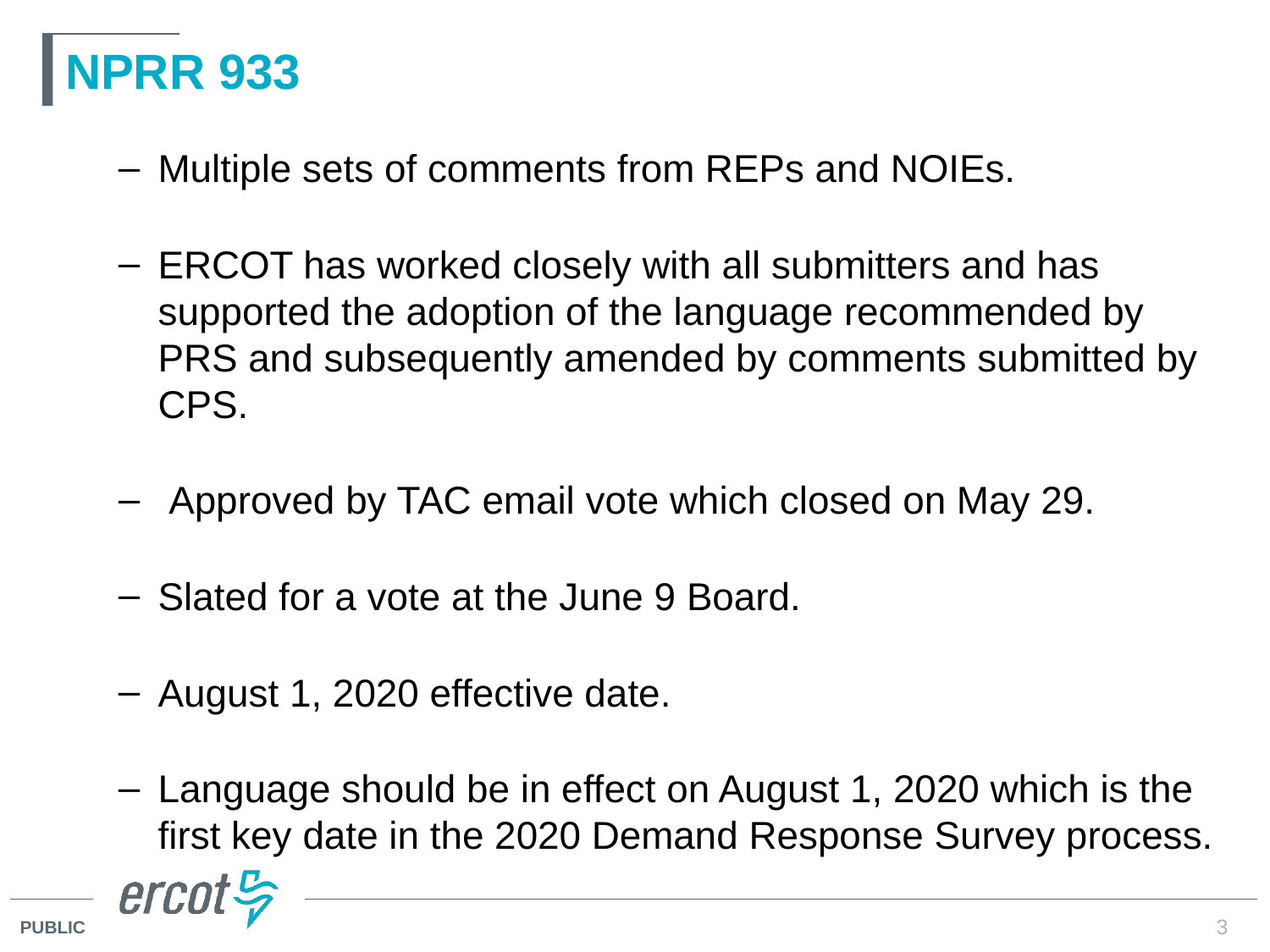

# NPRR 933
Multiple sets of comments from REPs and NOIEs.

ERCOT has worked closely with all submitters and has supported the adoption of the language recommended by PRS and subsequently amended by comments submitted by CPS.

 Approved by TAC email vote which closed on May 29.

Slated for a vote at the June 9 Board.

August 1, 2020 effective date.

Language should be in effect on August 1, 2020 which is the first key date in the 2020 Demand Response Survey process.
3